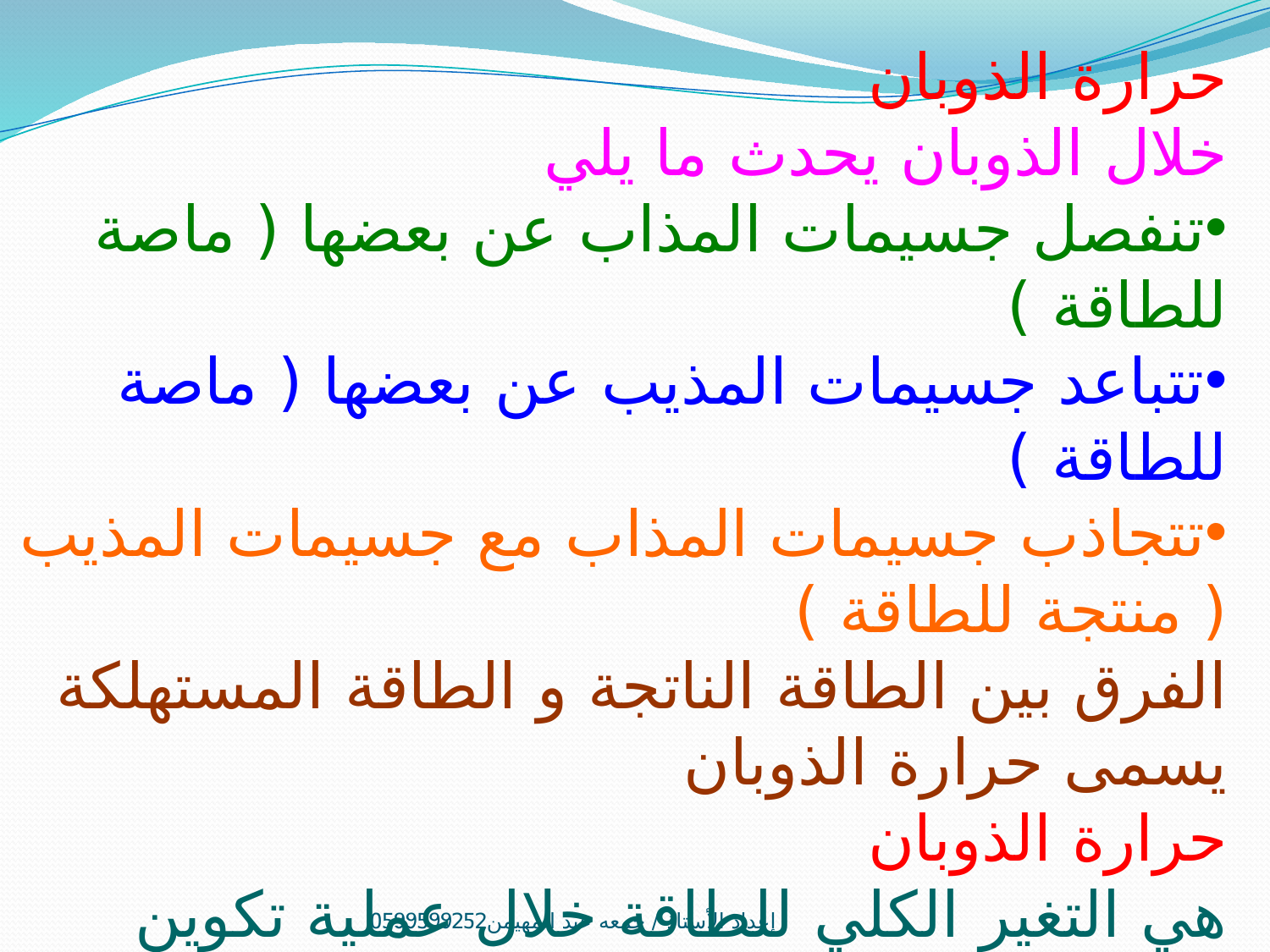

حرارة الذوبان
خلال الذوبان يحدث ما يلي
تنفصل جسيمات المذاب عن بعضها ( ماصة للطاقة )
تتباعد جسيمات المذيب عن بعضها ( ماصة للطاقة )
تتجاذب جسيمات المذاب مع جسيمات المذيب ( منتجة للطاقة )
الفرق بين الطاقة الناتجة و الطاقة المستهلكة يسمى حرارة الذوبان
حرارة الذوبان
هي التغير الكلي للطاقة خلال عملية تكوين المحلول
ذوبان نترات الأمونيوم في الماء ماص للطاقة
ذوبان كلوريد الكالسيوم في الماء منتج للطاقة

إعداد الأستاذ / جمعه عبد المهيمن0599599252